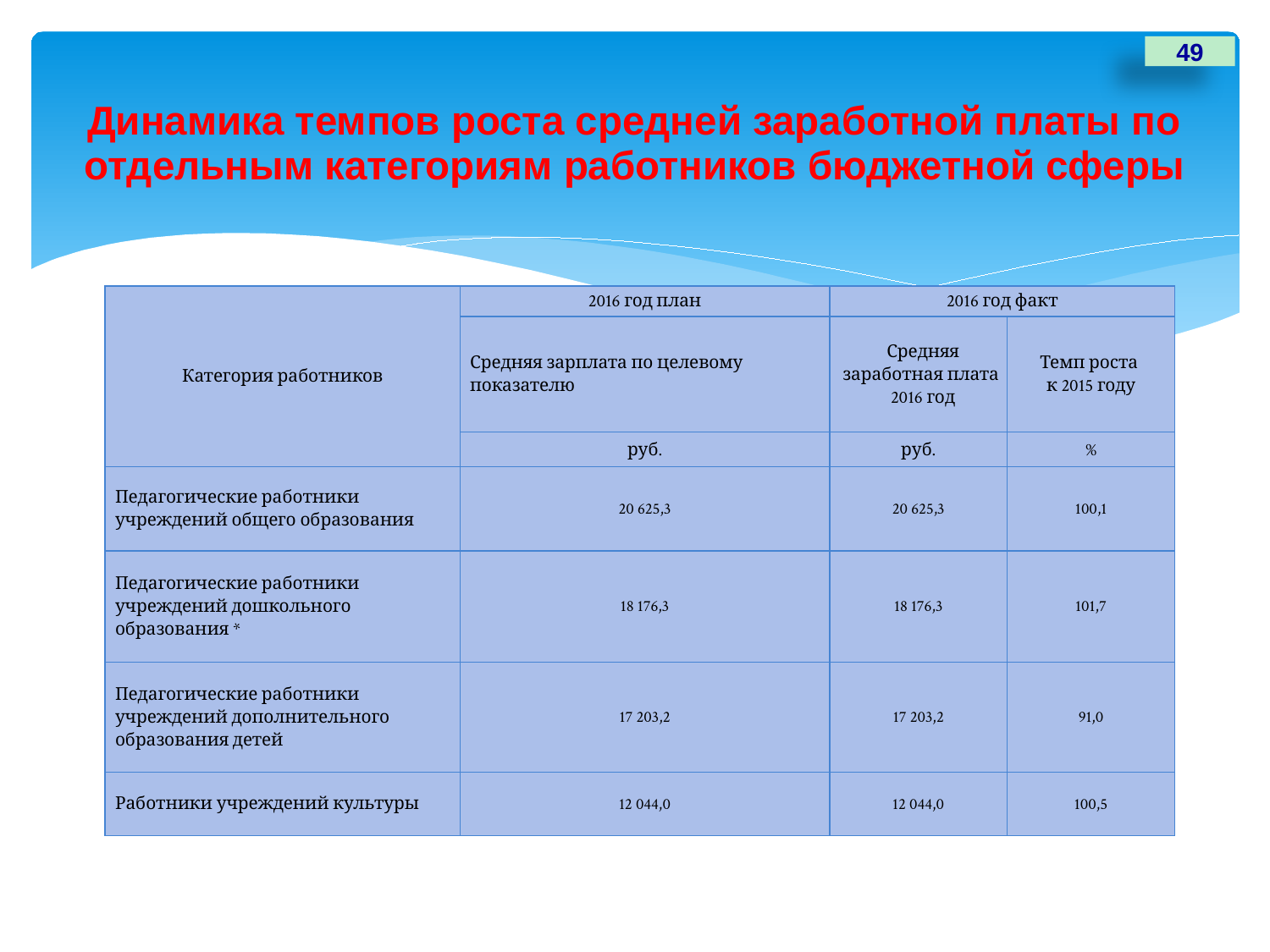

49
# Динамика темпов роста средней заработной платы по отдельным категориям работников бюджетной сферы
| Категория работников | 2016 год план | 2016 год факт |  |
| --- | --- | --- | --- |
|  | Средняя зарплата по целевому показателю | Средняя заработная плата 2016 год | Темп роста к 2015 году |
|  | руб. | руб. | % |
| Педагогические работники учреждений общего образования | 20 625,3 | 20 625,3 | 100,1 |
| Педагогические работники учреждений дошкольного образования \* | 18 176,3 | 18 176,3 | 101,7 |
| Педагогические работники учреждений дополнительного образования детей | 17 203,2 | 17 203,2 | 91,0 |
| Работники учреждений культуры | 12 044,0 | 12 044,0 | 100,5 |